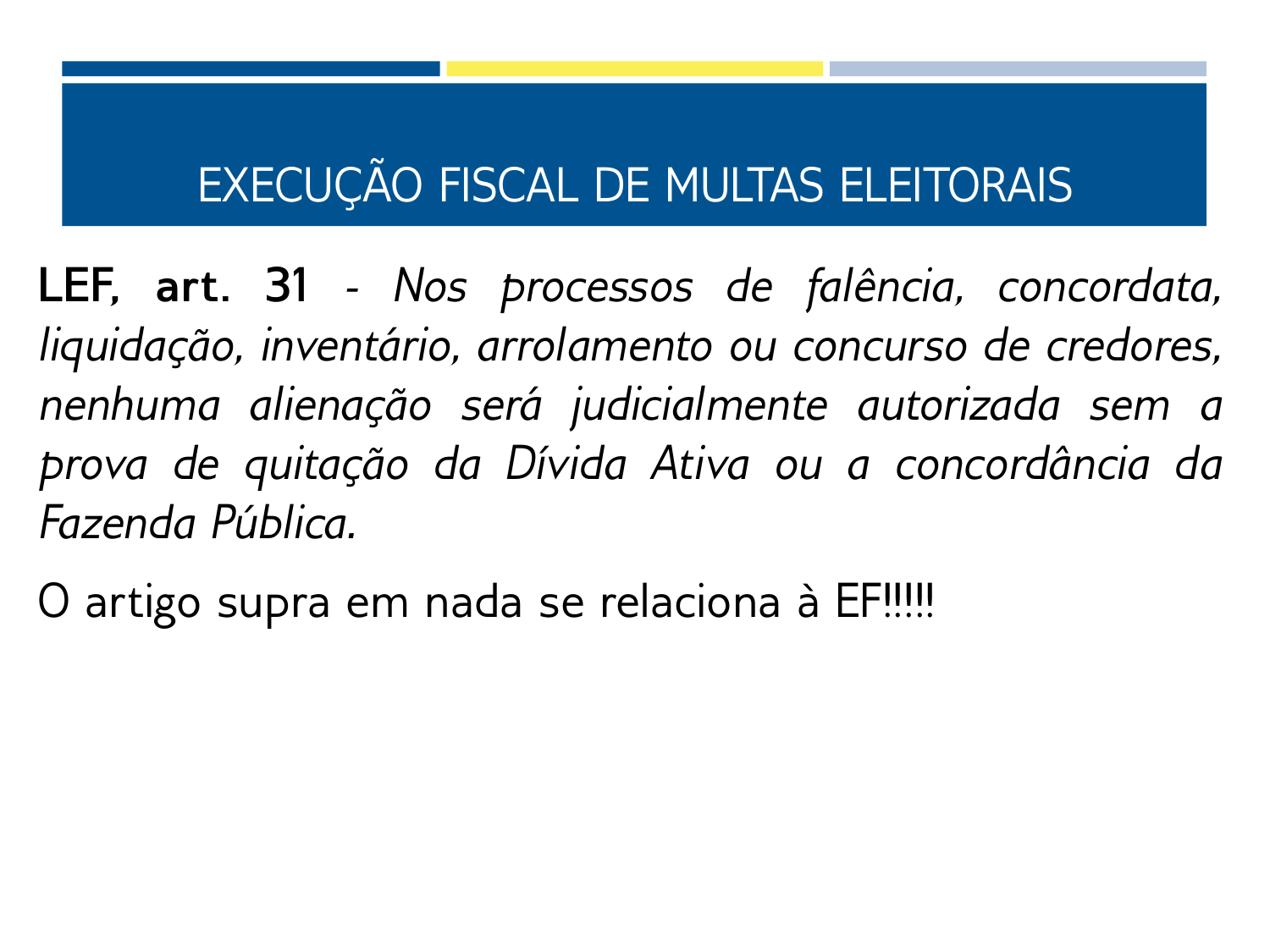

# EXECUÇÃO FISCAL DE MULTAS ELEITORAIS
LEF, art. 31 - Nos processos de falência, concordata, liquidação, inventário, arrolamento ou concurso de credores, nenhuma alienação será judicialmente autorizada sem a prova de quitação da Dívida Ativa ou a concordância da Fazenda Pública.
O artigo supra em nada se relaciona à EF!!!!!